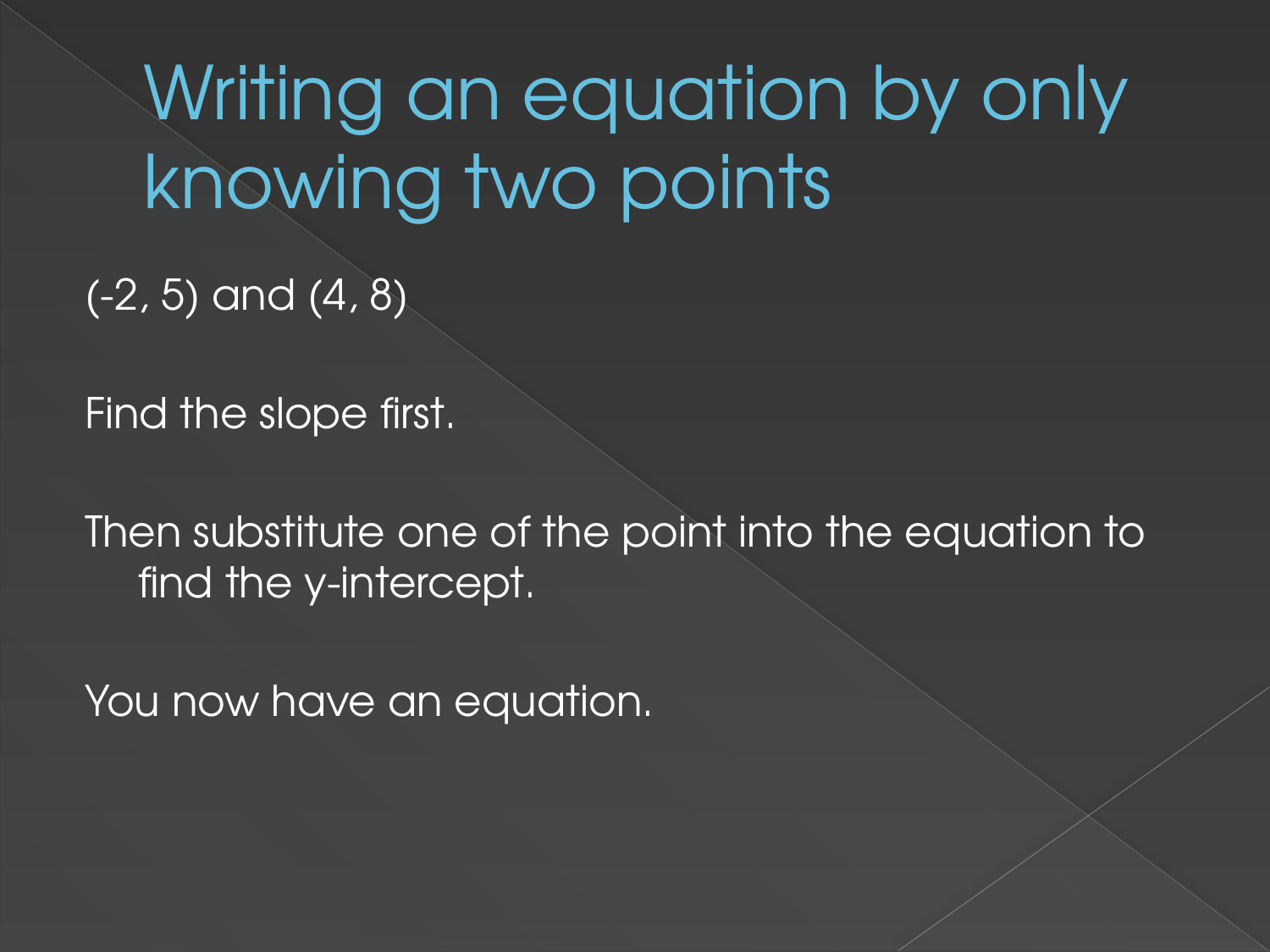

# Writing an equation by only knowing two points
(-2, 5) and (4, 8)

Find the slope first.

Then substitute one of the point into the equation to find the y-intercept.

You now have an equation.